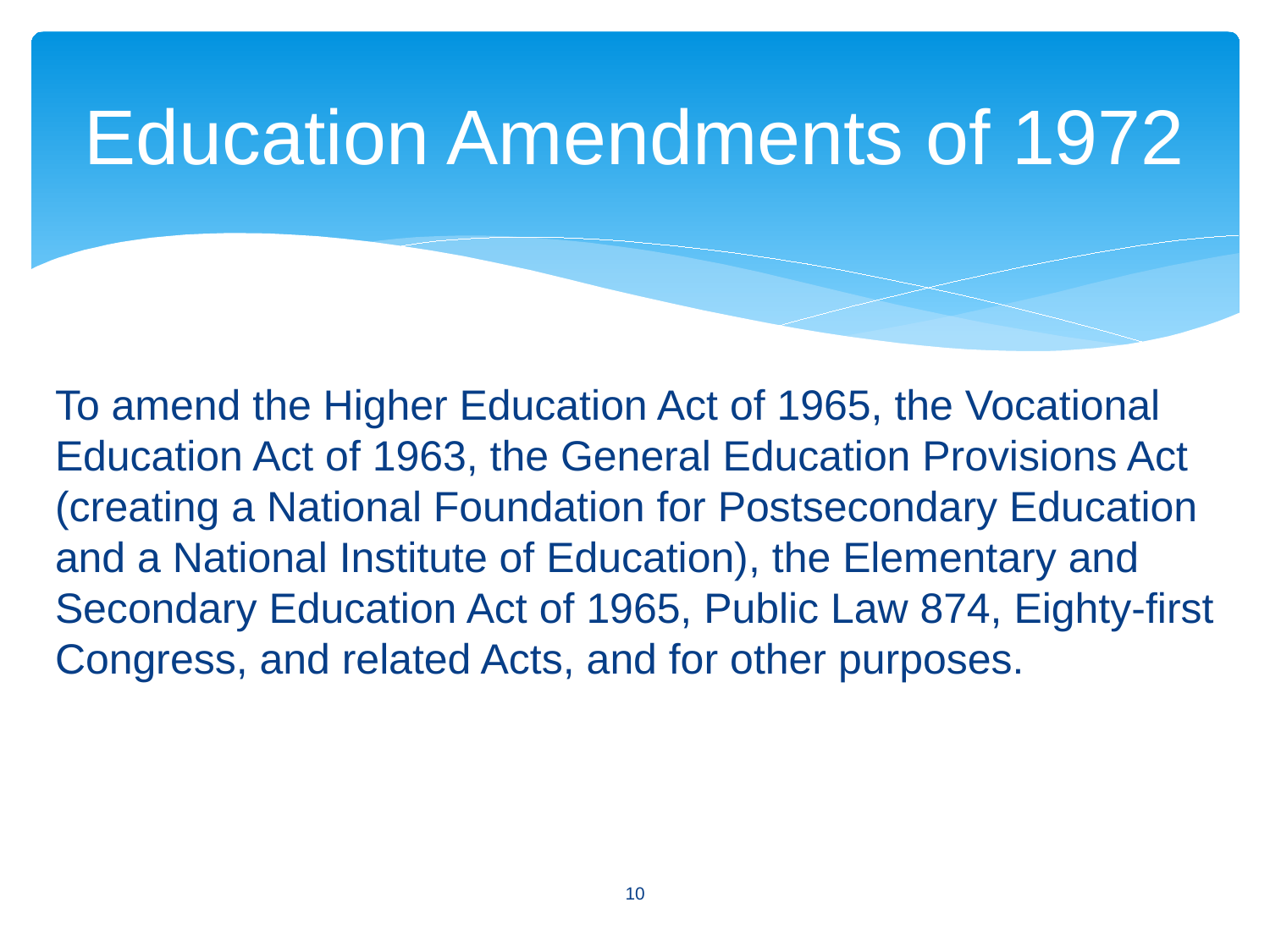

# Education Amendments of 1972
To amend the Higher Education Act of 1965, the Vocational Education Act of 1963, the General Education Provisions Act (creating a National Foundation for Postsecondary Education and a National Institute of Education), the Elementary and Secondary Education Act of 1965, Public Law 874, Eighty-first Congress, and related Acts, and for other purposes.
10